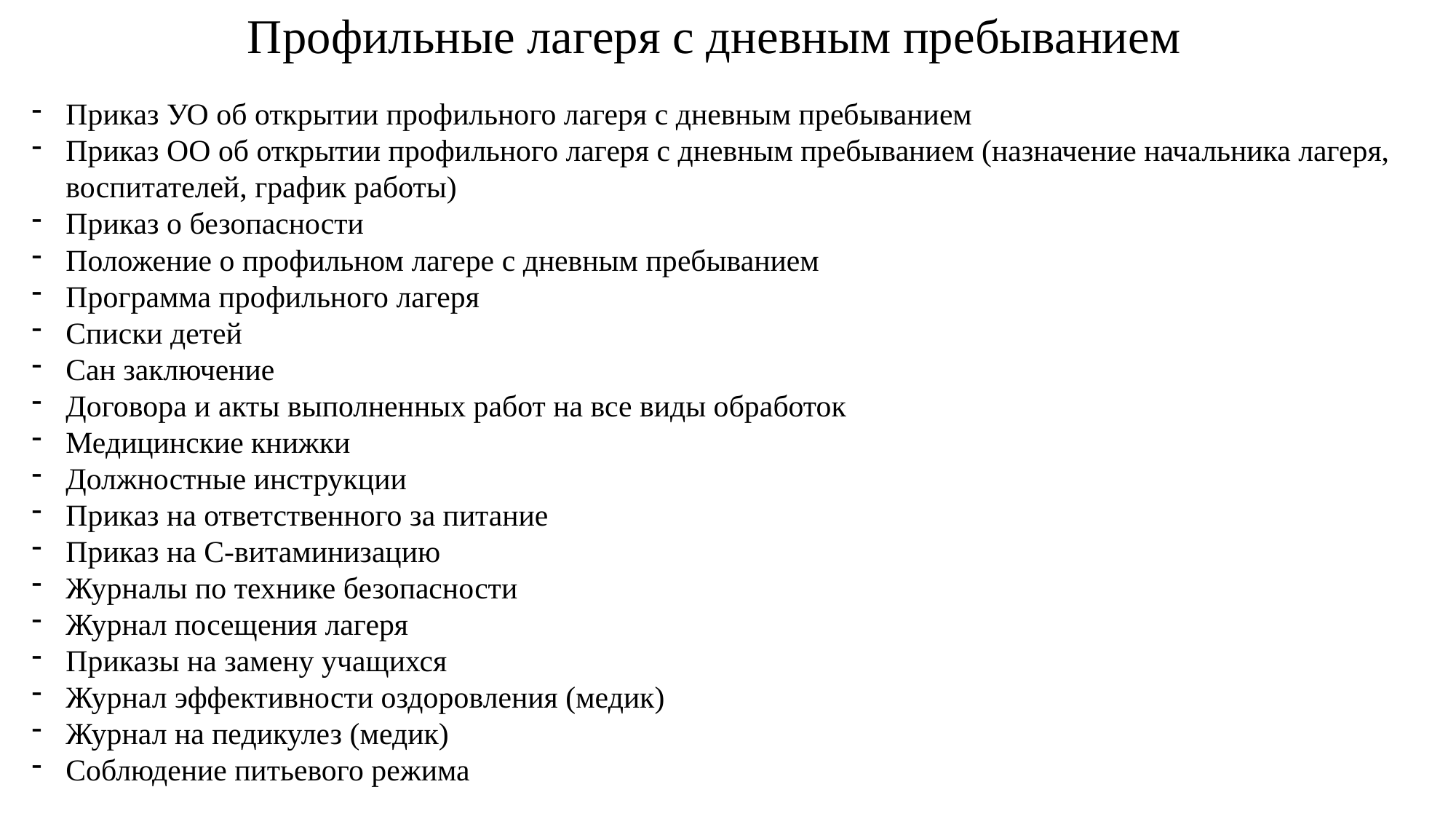

Профильные лагеря с дневным пребыванием
Приказ УО об открытии профильного лагеря с дневным пребыванием
Приказ ОО об открытии профильного лагеря с дневным пребыванием (назначение начальника лагеря, воспитателей, график работы)
Приказ о безопасности
Положение о профильном лагере с дневным пребыванием
Программа профильного лагеря
Списки детей
Сан заключение
Договора и акты выполненных работ на все виды обработок
Медицинские книжки
Должностные инструкции
Приказ на ответственного за питание
Приказ на С-витаминизацию
Журналы по технике безопасности
Журнал посещения лагеря
Приказы на замену учащихся
Журнал эффективности оздоровления (медик)
Журнал на педикулез (медик)
Соблюдение питьевого режима